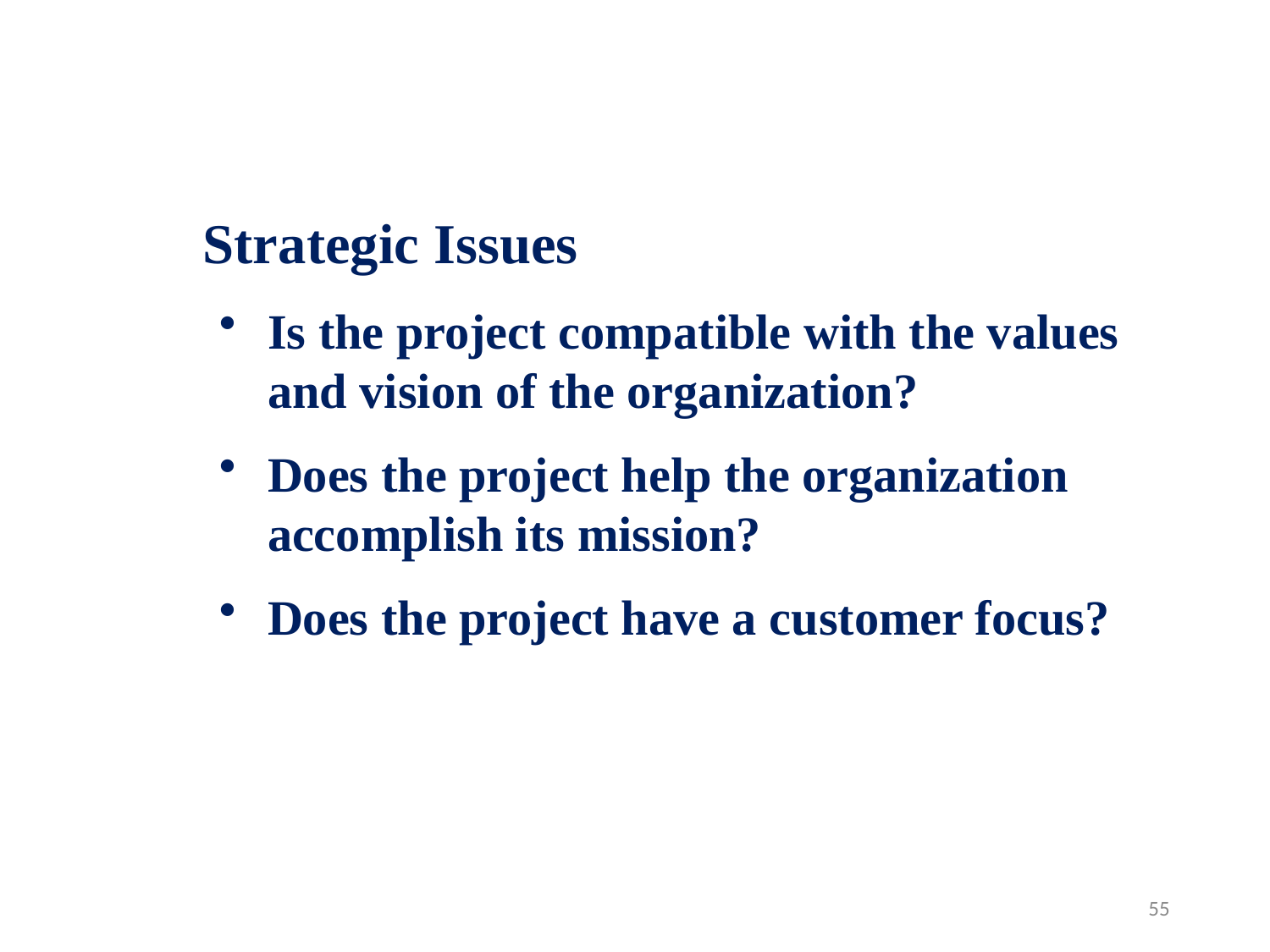

Strategic Issues
Is the project compatible with the values and vision of the organization?
Does the project help the organization accomplish its mission?
Does the project have a customer focus?

55